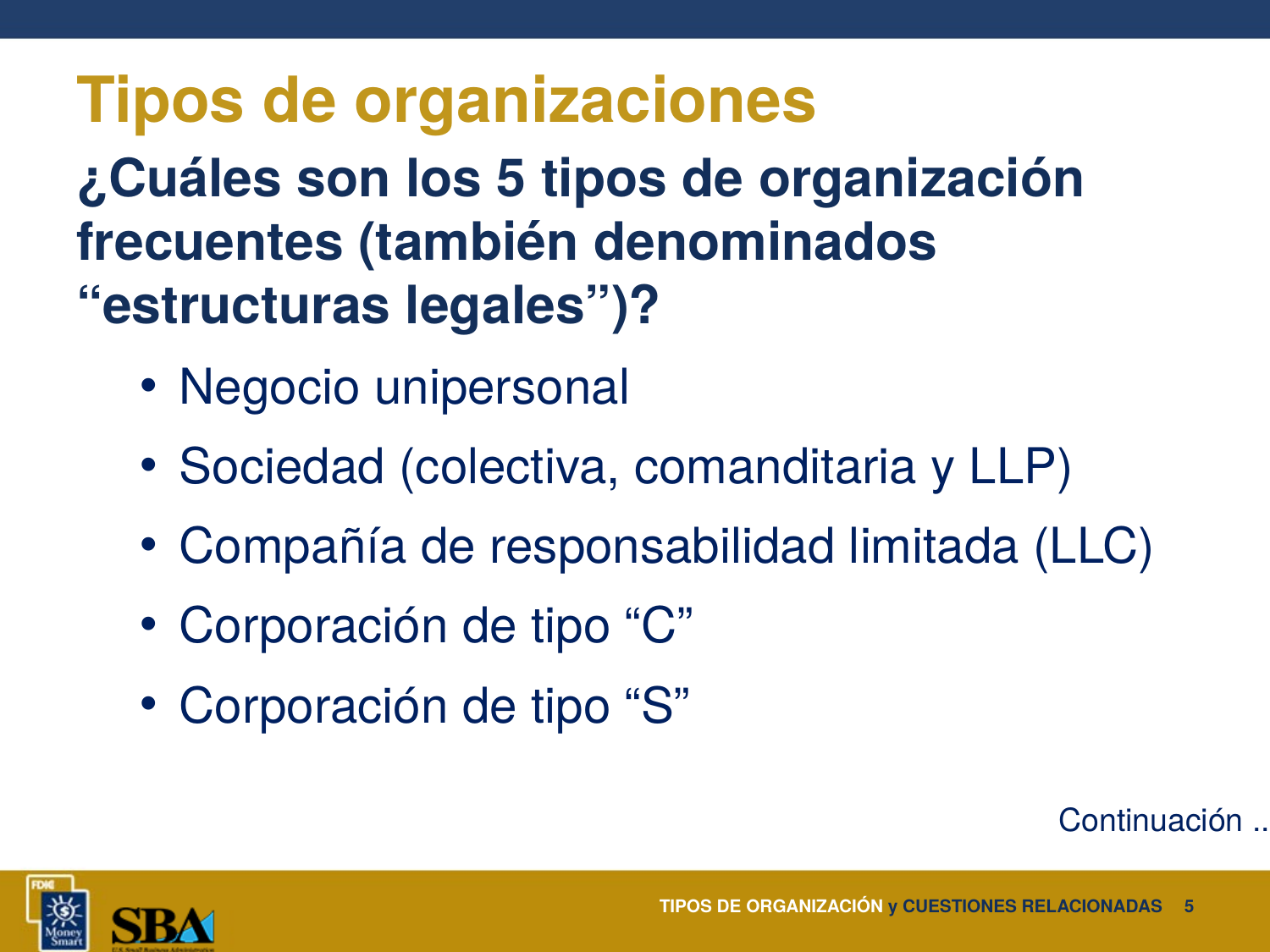

# Tipos de organizaciones
¿Cuáles son los 5 tipos de organización frecuentes (también denominados “estructuras legales”)?
Negocio unipersonal
Sociedad (colectiva, comanditaria y LLP)
Compañía de responsabilidad limitada (LLC)
Corporación de tipo “C”
Corporación de tipo “S”
Continuación ...